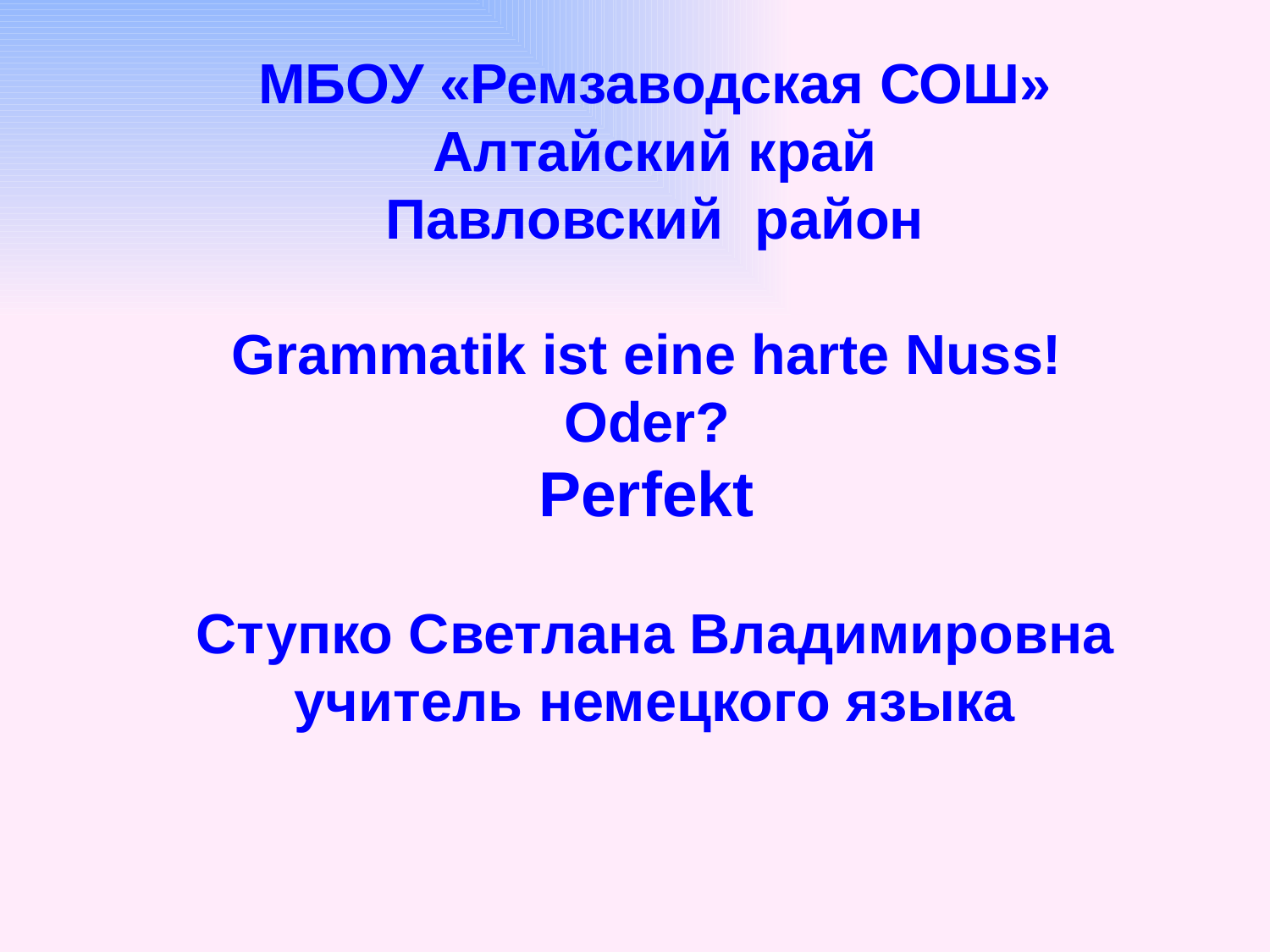

МБОУ «Ремзаводская СОШ»
Алтайский край
Павловский  район

Grammatik ist eine harte Nuss!  Oder?
Perfekt

Ступко Светлана Владимировна
учитель немецкого языка